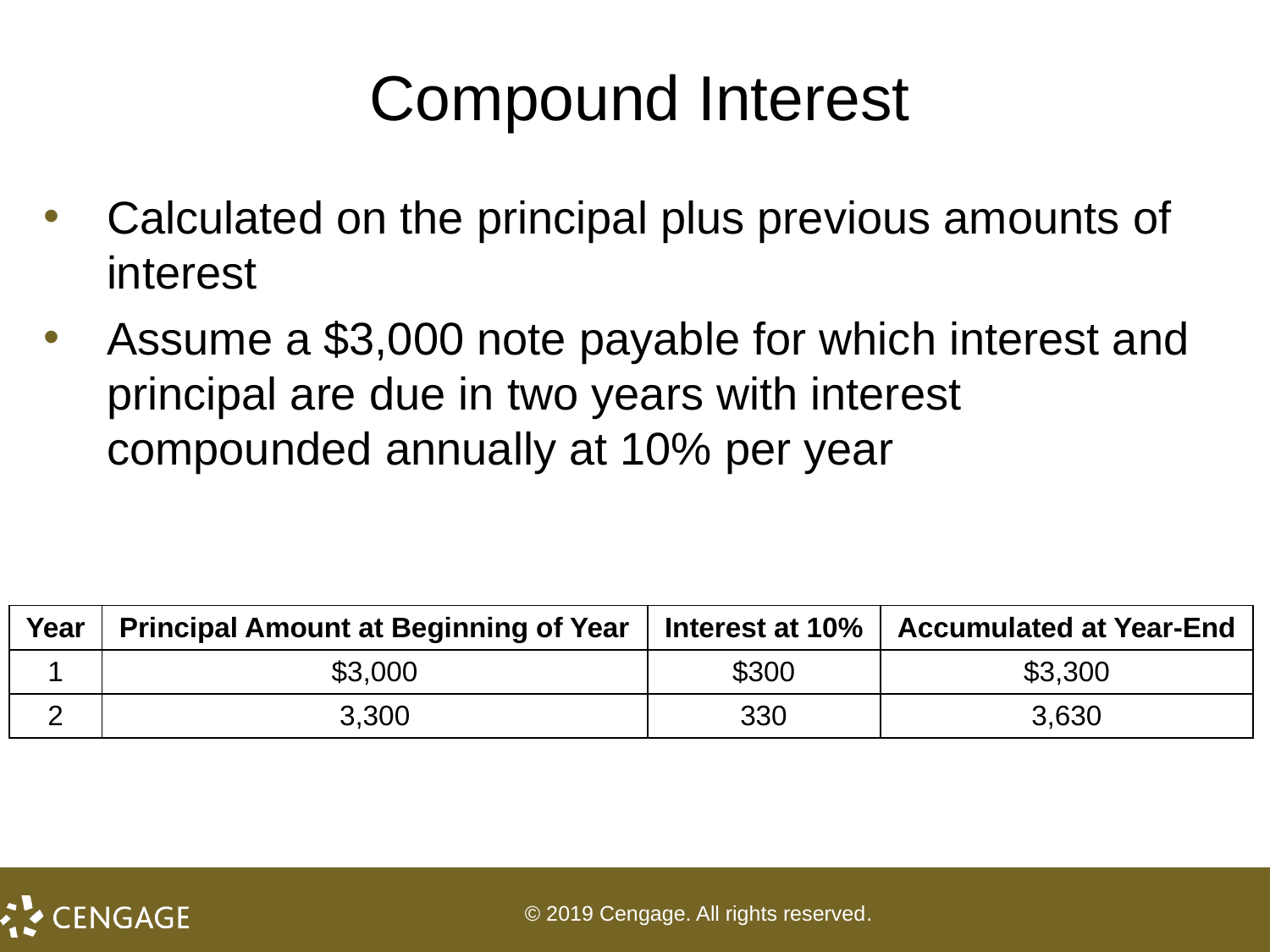

# Compound Interest
Calculated on the principal plus previous amounts of interest
Assume a $3,000 note payable for which interest and principal are due in two years with interest compounded annually at 10% per year
| Year | Principal Amount at Beginning of Year | Interest at 10% | Accumulated at Year-End |
| --- | --- | --- | --- |
| 1 | $3,000 | $300 | $3,300 |
| 2 | 3,300 | 330 | 3,630 |